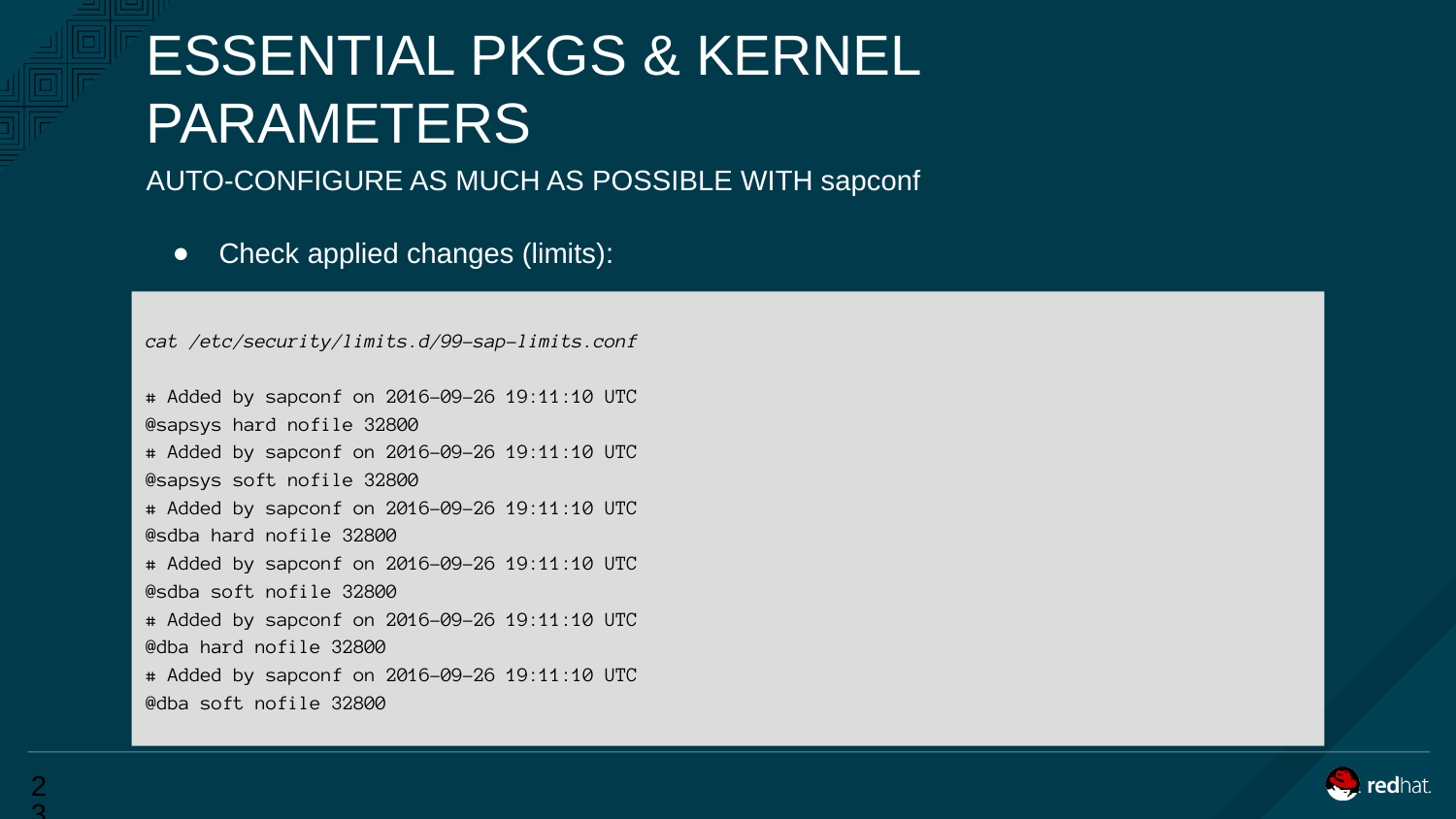

# ESSENTIAL PKGS & KERNEL PARAMETERS
AUTO-CONFIGURE AS MUCH AS POSSIBLE WITH sapconf
Check applied changes (limits):

cat /etc/security/limits.d/99-sap-limits.conf

# Added by sapconf on 2016-09-26 19:11:10 UTC
@sapsys hard nofile 32800
# Added by sapconf on 2016-09-26 19:11:10 UTC
@sapsys soft nofile 32800
# Added by sapconf on 2016-09-26 19:11:10 UTC
@sdba hard nofile 32800
# Added by sapconf on 2016-09-26 19:11:10 UTC
@sdba soft nofile 32800
# Added by sapconf on 2016-09-26 19:11:10 UTC
@dba hard nofile 32800
# Added by sapconf on 2016-09-26 19:11:10 UTC
@dba soft nofile 32800
23